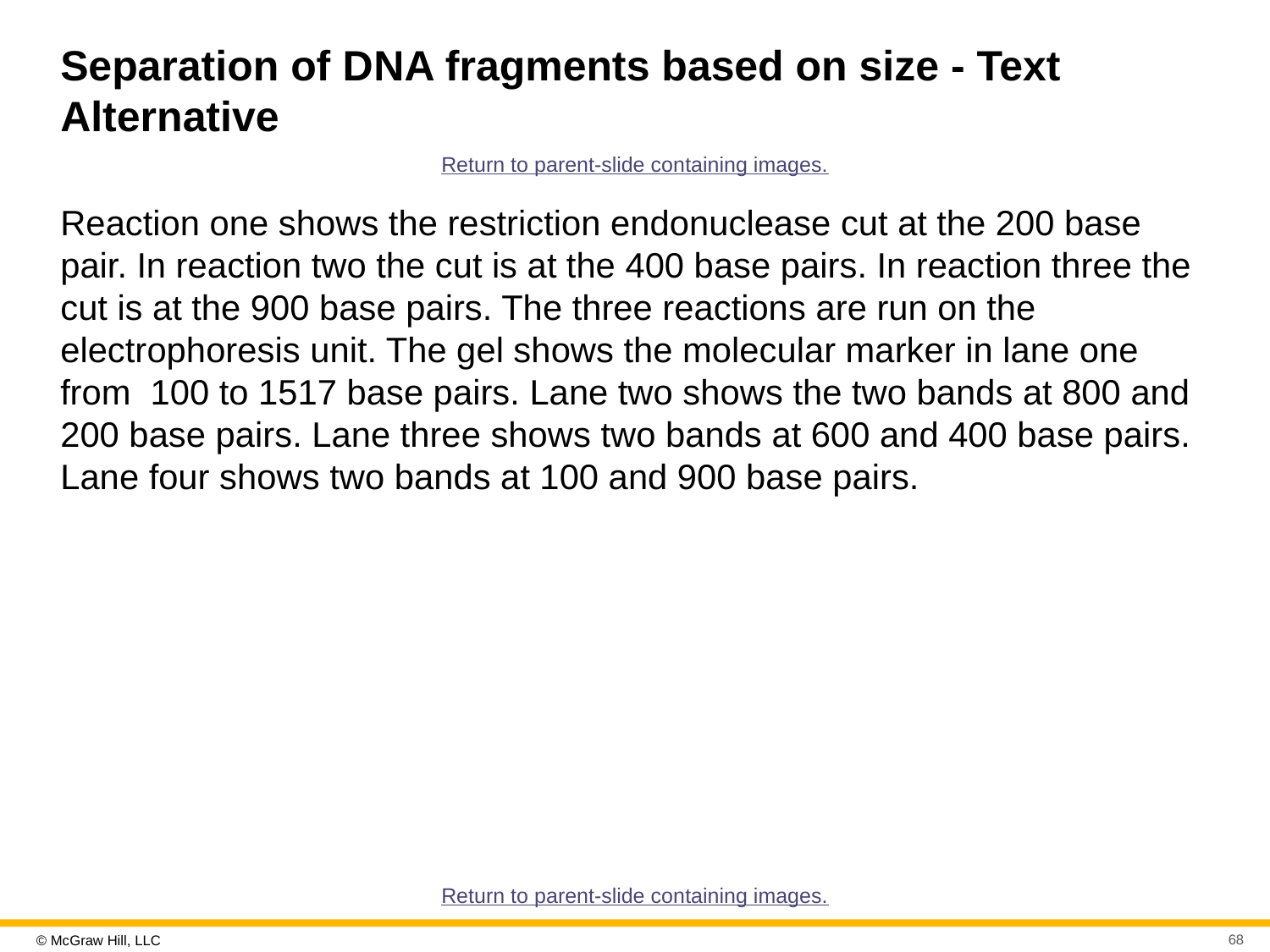

# Separation of D N A fragments based on size - Text Alternative
Return to parent-slide containing images.
Reaction one shows the restriction endonuclease cut at the 200 base pair. In reaction two the cut is at the 400 base pairs. In reaction three the cut is at the 900 base pairs. The three reactions are run on the electrophoresis unit. The gel shows the molecular marker in lane one from  100 to 1517 base pairs. Lane two shows the two bands at 800 and 200 base pairs. Lane three shows two bands at 600 and 400 base pairs. Lane four shows two bands at 100 and 900 base pairs.
Return to parent-slide containing images.
68